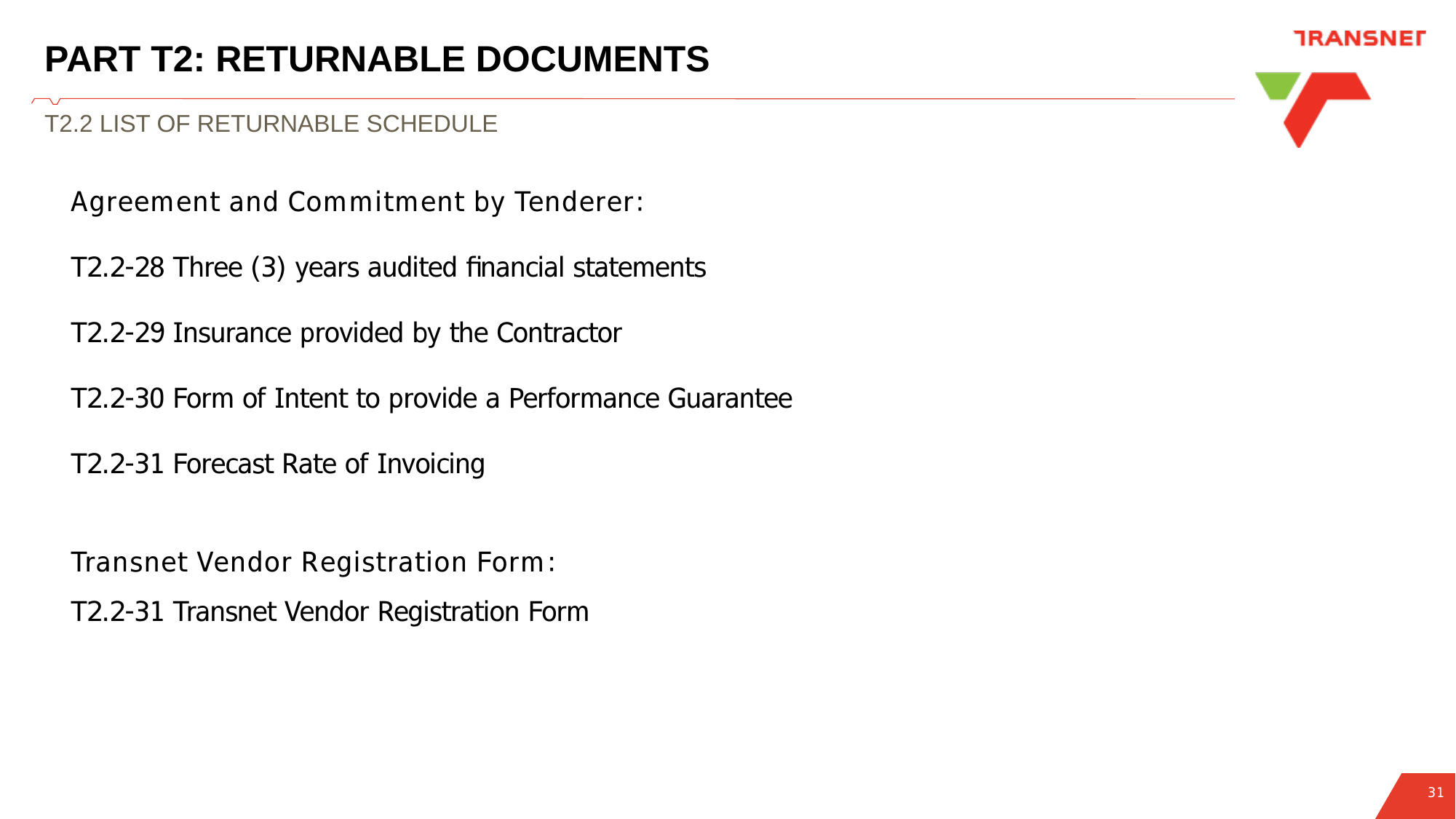

PART C1: AGREEMENT AND CONTRACT DATA
# PART T2: RETURNABLE DOCUMENTS
T2.2 LIST OF RETURNABLE SCHEDULE
Agreement and Commitment by Tenderer:
T2.2-28 Three (3) years audited financial statements
T2.2-29 Insurance provided by the Contractor
T2.2-30 Form of Intent to provide a Performance Guarantee
T2.2-31 Forecast Rate of Invoicing

Transnet Vendor Registration Form:
T2.2-31 Transnet Vendor Registration Form